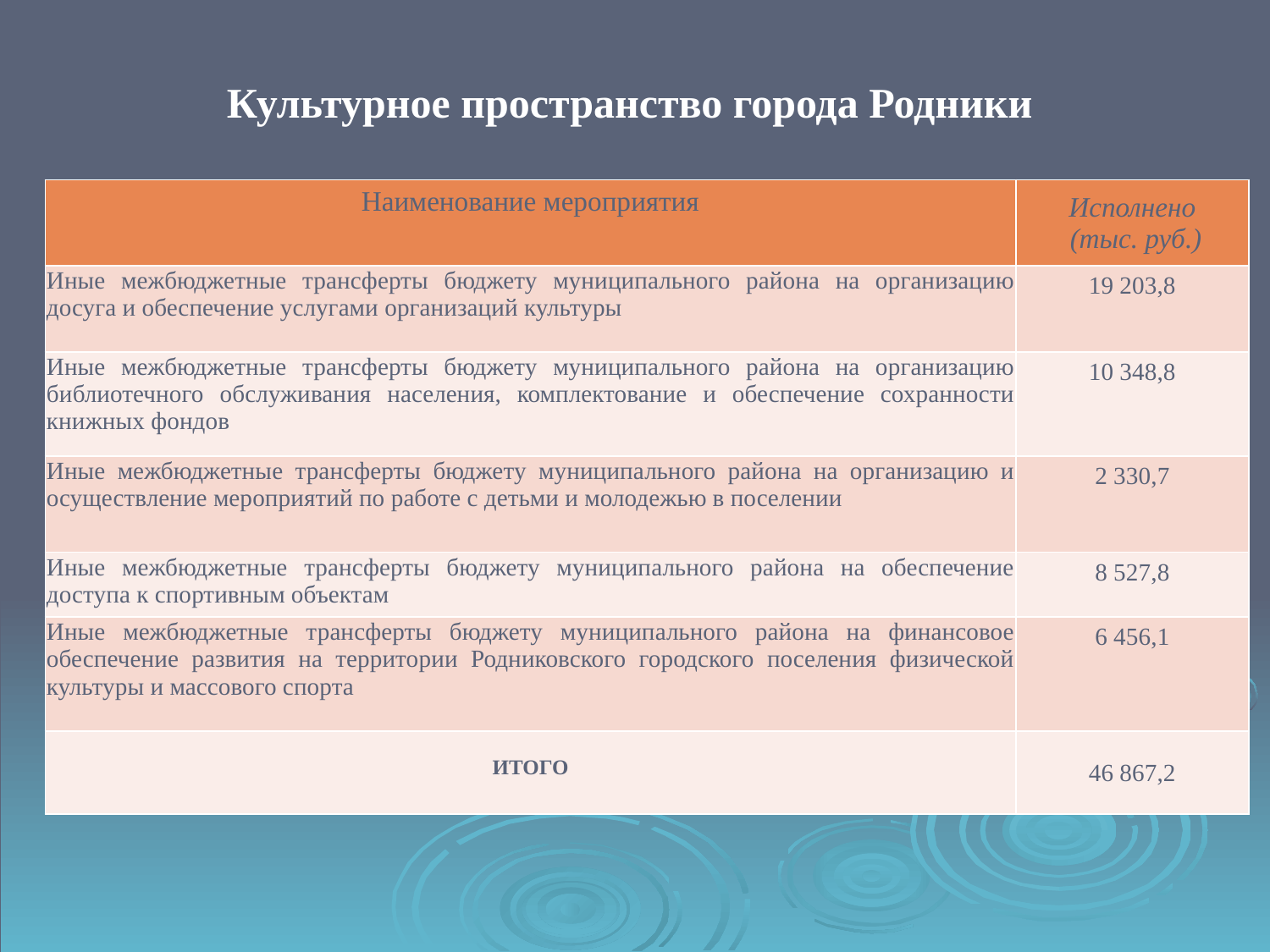

Культурное пространство города Родники
| Наименование мероприятия | Исполнено (тыс. руб.) |
| --- | --- |
| Иные межбюджетные трансферты бюджету муниципального района на организацию досуга и обеспечение услугами организаций культуры | 19 203,8 |
| Иные межбюджетные трансферты бюджету муниципального района на организацию библиотечного обслуживания населения, комплектование и обеспечение сохранности книжных фондов | 10 348,8 |
| Иные межбюджетные трансферты бюджету муниципального района на организацию и осуществление мероприятий по работе с детьми и молодежью в поселении | 2 330,7 |
| Иные межбюджетные трансферты бюджету муниципального района на обеспечение доступа к спортивным объектам | 8 527,8 |
| Иные межбюджетные трансферты бюджету муниципального района на финансовое обеспечение развития на территории Родниковского городского поселения физической культуры и массового спорта | 6 456,1 |
| ИТОГО | 46 867,2 |